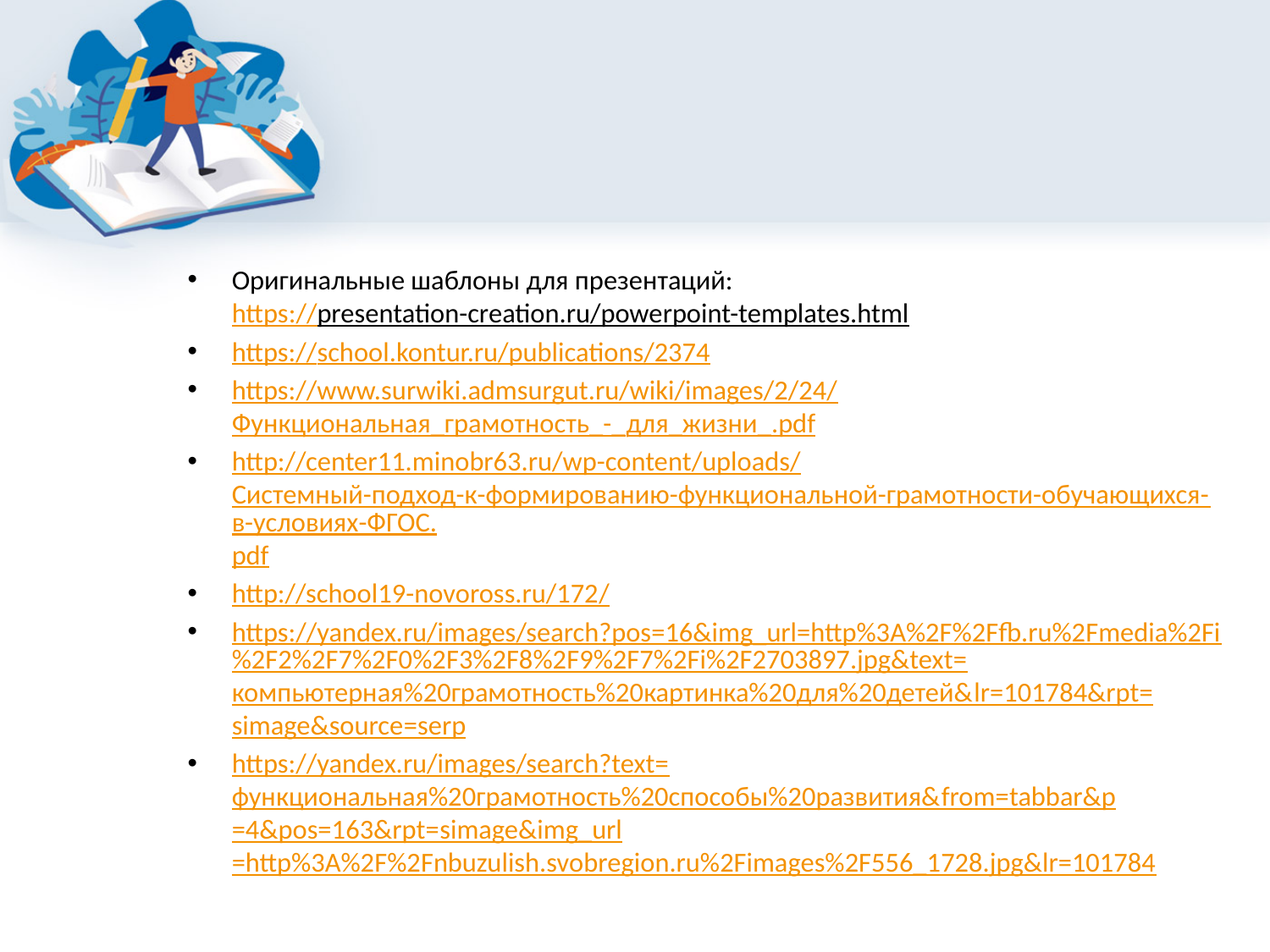

Оригинальные шаблоны для презентаций:
https://presentation-creation.ru/powerpoint-templates.html
https://school.kontur.ru/publications/2374
https://www.surwiki.admsurgut.ru/wiki/images/2/24/Функциональная_грамотность_-_для_жизни_.pdf
http://center11.minobr63.ru/wp-content/uploads/Системный-подход-к-формированию-функциональной-грамотности-обучающихся-в-условиях-ФГОС.pdf
http://school19-novoross.ru/172/
https://yandex.ru/images/search?pos=16&img_url=http%3A%2F%2Ffb.ru%2Fmedia%2Fi%2F2%2F7%2F0%2F3%2F8%2F9%2F7%2Fi%2F2703897.jpg&text=компьютерная%20грамотность%20картинка%20для%20детей&lr=101784&rpt=simage&source=serp
https://yandex.ru/images/search?text=функциональная%20грамотность%20способы%20развития&from=tabbar&p=4&pos=163&rpt=simage&img_url=http%3A%2F%2Fnbuzulish.svobregion.ru%2Fimages%2F556_1728.jpg&lr=101784